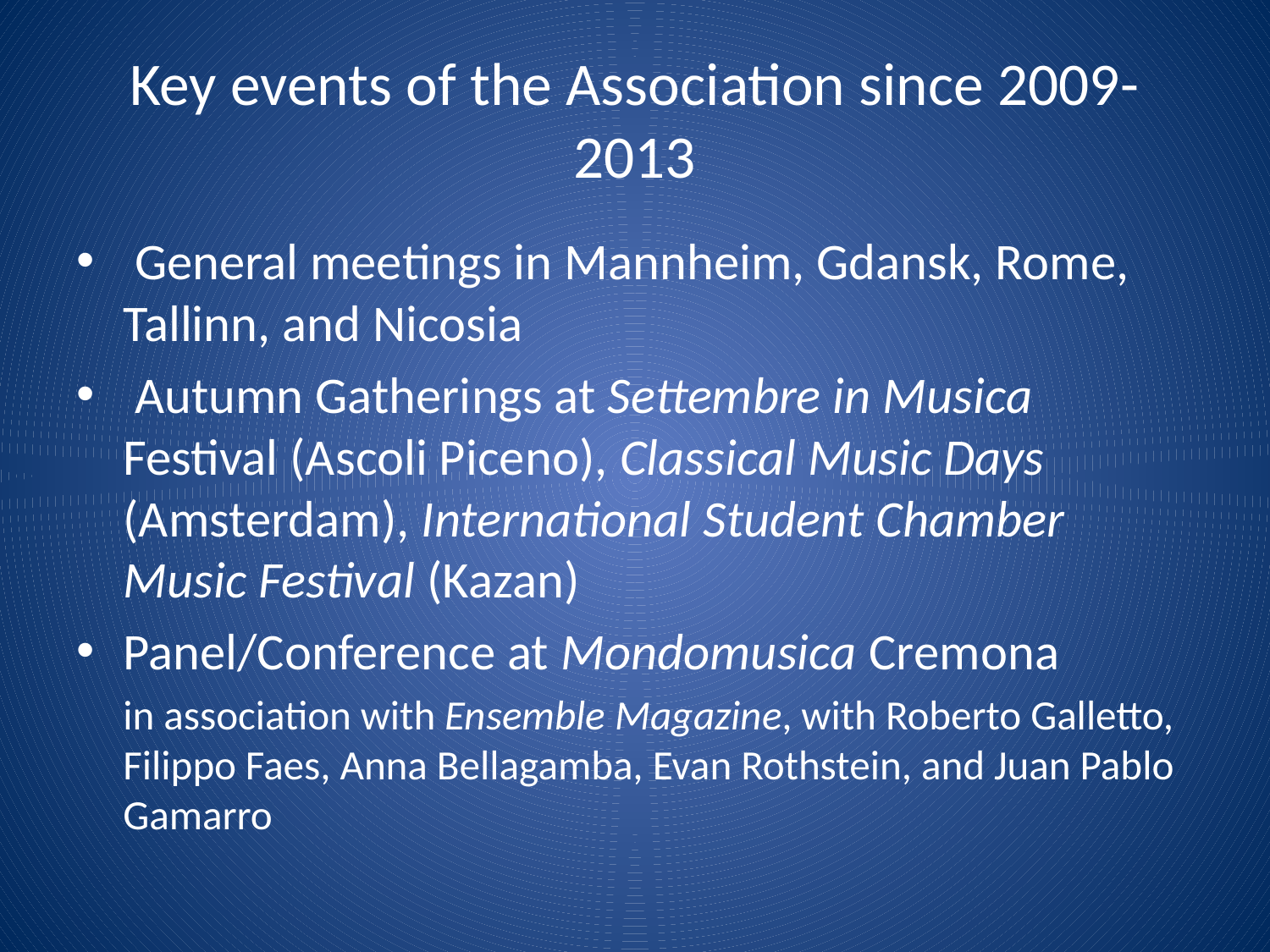

# Key events of the Association since 2009-2013
 General meetings in Mannheim, Gdansk, Rome, Tallinn, and Nicosia
 Autumn Gatherings at Settembre in Musica Festival (Ascoli Piceno), Classical Music Days (Amsterdam), International Student Chamber Music Festival (Kazan)
Panel/Conference at Mondomusica Cremona
	in association with Ensemble Magazine, with Roberto Galletto, Filippo Faes, Anna Bellagamba, Evan Rothstein, and Juan Pablo Gamarro